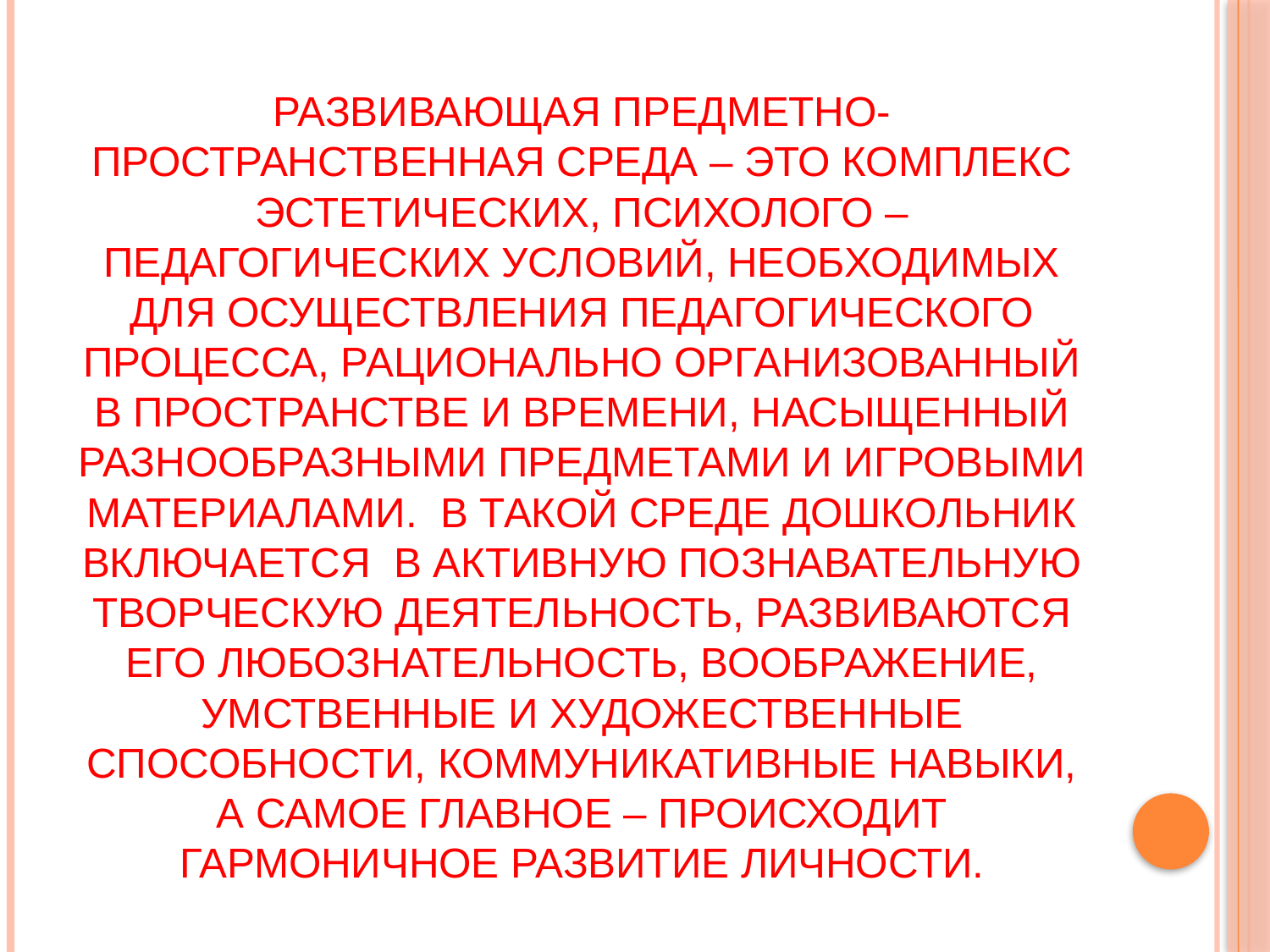

# Развивающая предметно- пространственная среда – это комплекс эстетических, психолого – педагогических условий, необходимых для осуществления педагогического процесса, рационально организованный в пространстве и времени, насыщенный разнообразными предметами и игровыми материалами.  В такой среде дошкольник включается  в активную познавательную творческую деятельность, развиваются его любознательность, воображение, умственные и художественные способности, коммуникативные навыки, а самое главное – происходит гармоничное развитие личности.